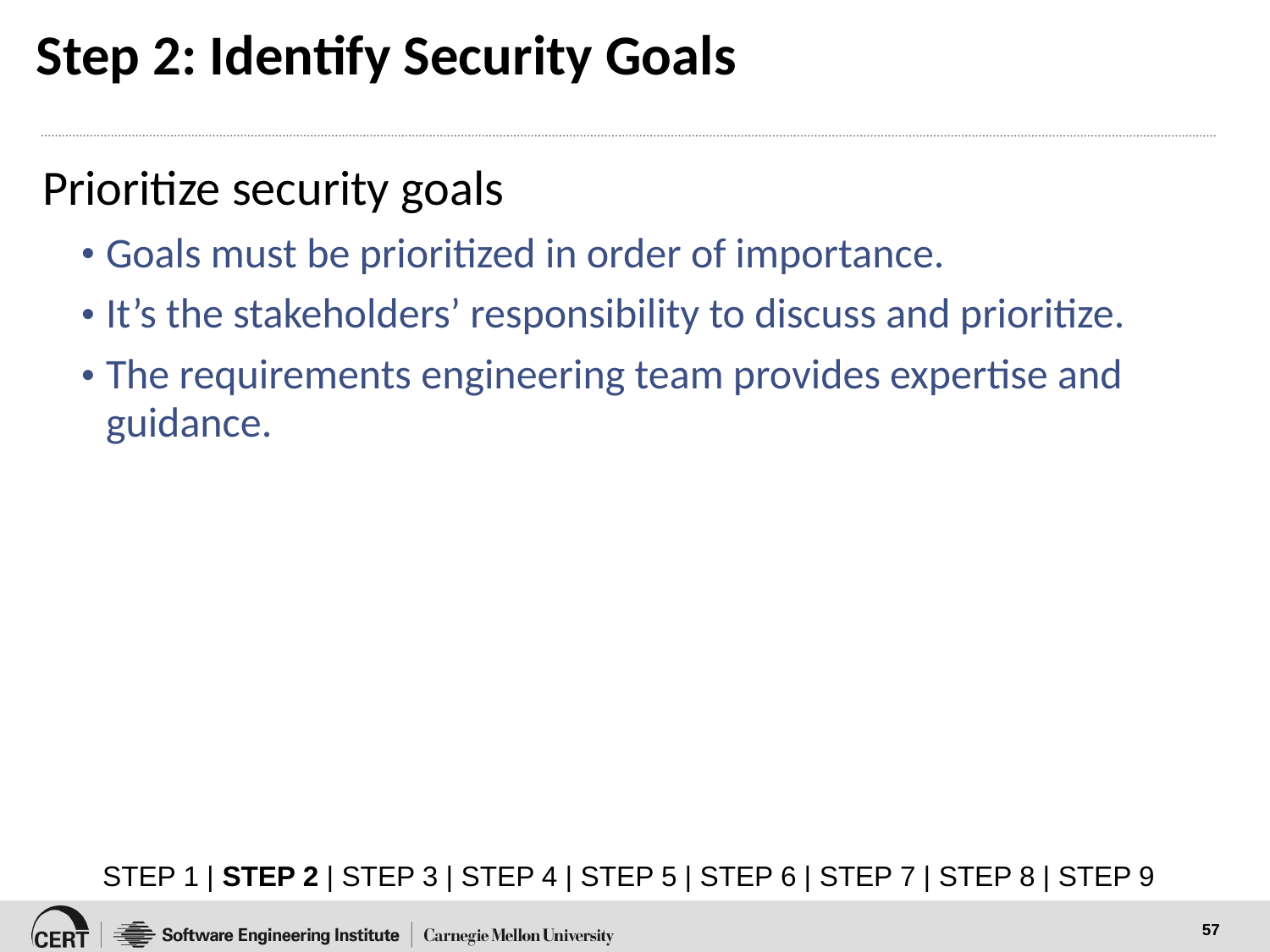

# Step 2: Identify Security Goals
Prioritize security goals
Goals must be prioritized in order of importance.
It’s the stakeholders’ responsibility to discuss and prioritize.
The requirements engineering team provides expertise and guidance.

STEP 1 | STEP 2 | STEP 3 | STEP 4 | STEP 5 | STEP 6 | STEP 7 | STEP 8 | STEP 9